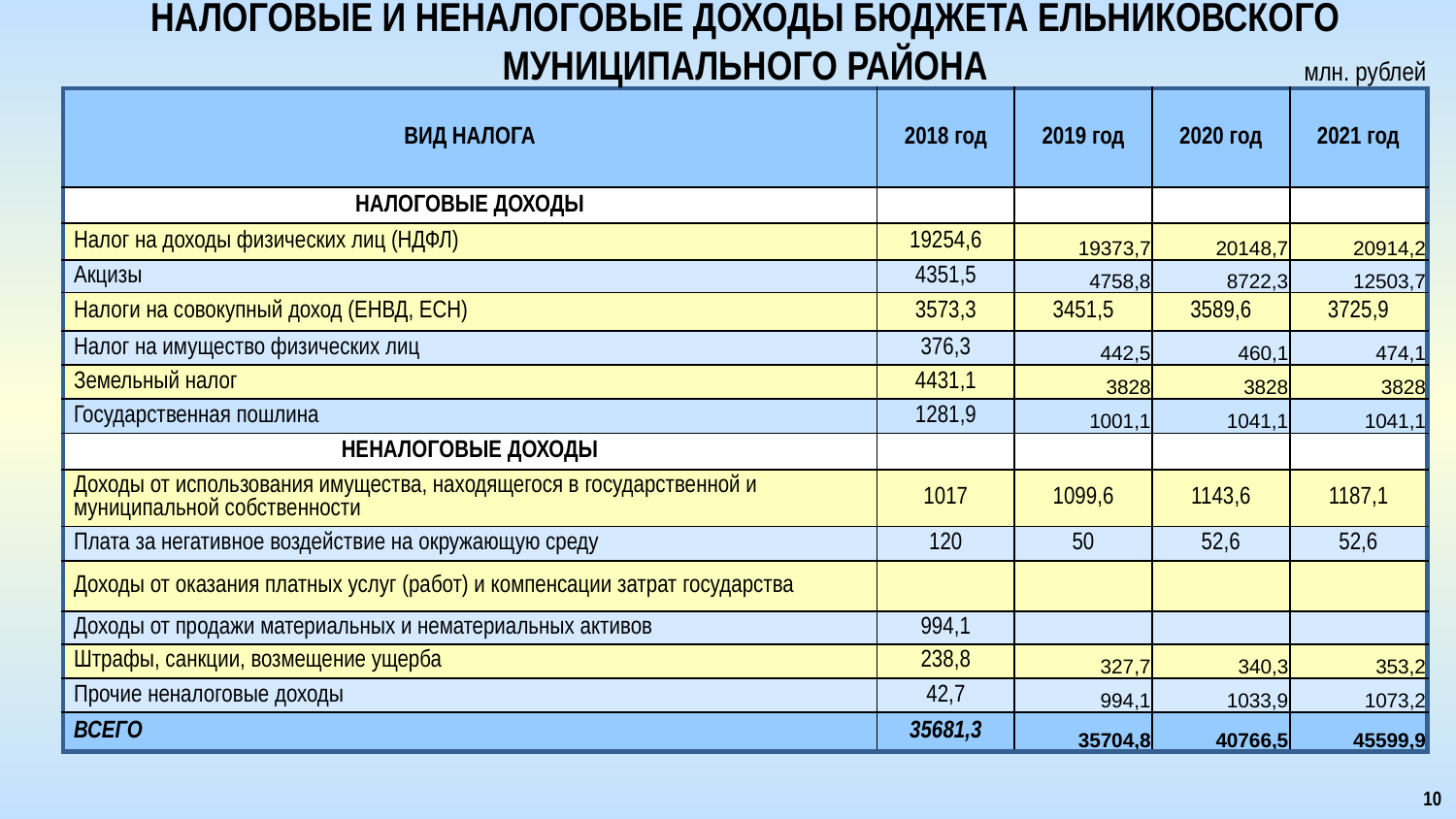

# НАЛОГОВЫЕ И НЕНАЛОГОВЫЕ ДОХОДЫ БЮДЖЕТА ЕЛЬНИКОВСКОГО МУНИЦИПАЛЬНОГО РАЙОНА
млн. рублей
| Вид налога | 2018 год | 2019 год | 2020 год | 2021 год |
| --- | --- | --- | --- | --- |
| Налоговые доходы |  |  |  |  |
| Налог на доходы физических лиц (НДФЛ) | 19254,6 | 19373,7 | 20148,7 | 20914,2 |
| Акцизы | 4351,5 | 4758,8 | 8722,3 | 12503,7 |
| Налоги на совокупный доход (ЕНВД, ЕСН) | 3573,3 | 3451,5 | 3589,6 | 3725,9 |
| Налог на имущество физических лиц | 376,3 | 442,5 | 460,1 | 474,1 |
| Земельный налог | 4431,1 | 3828 | 3828 | 3828 |
| Государственная пошлина | 1281,9 | 1001,1 | 1041,1 | 1041,1 |
| Неналоговые доходы |  |  |  |  |
| Доходы от использования имущества, находящегося в государственной и муниципальной собственности | 1017 | 1099,6 | 1143,6 | 1187,1 |
| Плата за негативное воздействие на окружающую среду | 120 | 50 | 52,6 | 52,6 |
| Доходы от оказания платных услуг (работ) и компенсации затрат государства |  |  |  |  |
| Доходы от продажи материальных и нематериальных активов | 994,1 |  |  |  |
| Штрафы, санкции, возмещение ущерба | 238,8 | 327,7 | 340,3 | 353,2 |
| Прочие неналоговые доходы | 42,7 | 994,1 | 1033,9 | 1073,2 |
| ВСЕГО | 35681,3 | 35704,8 | 40766,5 | 45599,9 |
10